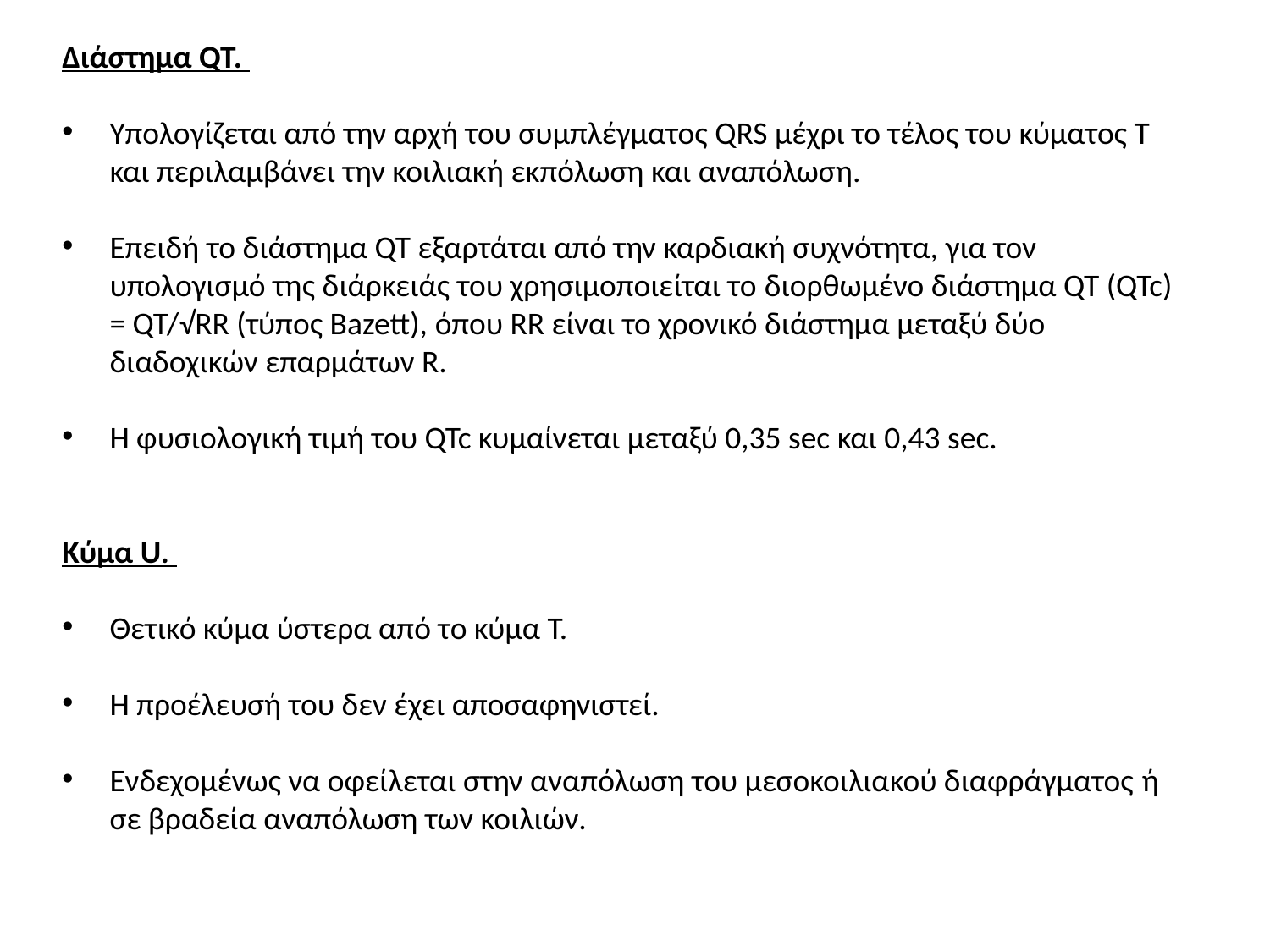

Διάστημα QT.

Υπολογίζεται από την αρχή του συμπλέγματος QRS μέχρι το τέλος του κύματος T και περιλαμβάνει την κοιλιακή εκπόλωση και αναπόλωση.

Επειδή το διάστημα QT εξαρτάται από την καρδιακή συχνότητα, για τον υπολογισμό της διάρκειάς του χρησιμοποιείται το διορθωμένο διάστημα QT (QTc) = QT/√RR (τύπος Bazett), όπου RR είναι το χρονικό διάστημα μεταξύ δύο διαδοχικών επαρμάτων R.

Η φυσιολογική τιμή του QTc κυμαίνεται μεταξύ 0,35 sec και 0,43 sec.

Κύμα U.

Θετικό κύμα ύστερα από το κύμα Τ.

Η προέλευσή του δεν έχει αποσαφηνιστεί.

Ενδεχομένως να οφείλεται στην αναπόλωση του μεσοκοιλιακού διαφράγματος ή σε βραδεία αναπόλωση των κοιλιών.